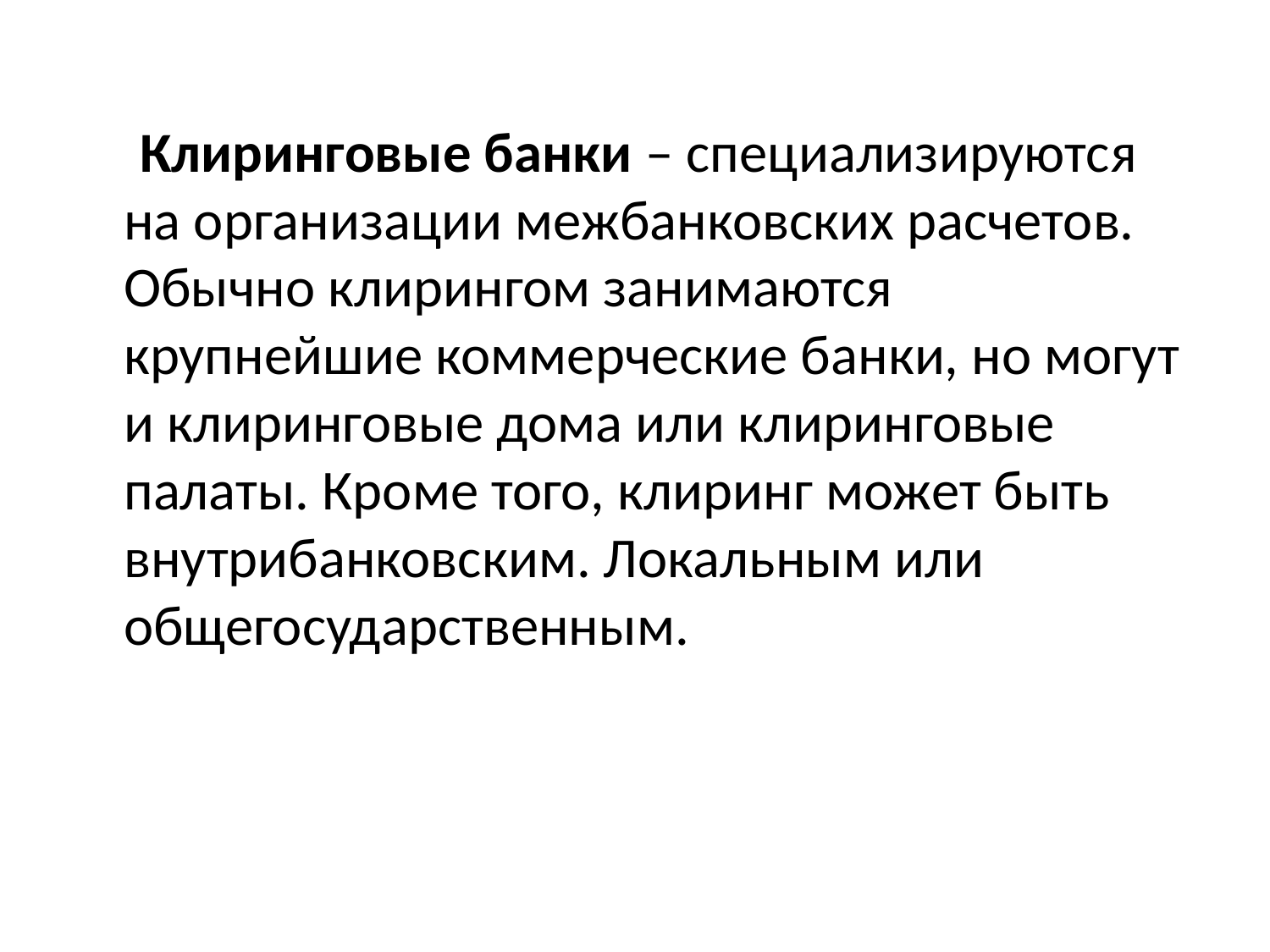

#
     Клиринговые банки – специализируются на организации межбанковских расчетов. Обычно клирингом занимаются крупнейшие коммерческие банки, но могут и клиринговые дома или клиринговые палаты. Кроме того, клиринг может быть внутрибанковским. Локальным или общегосударственным.